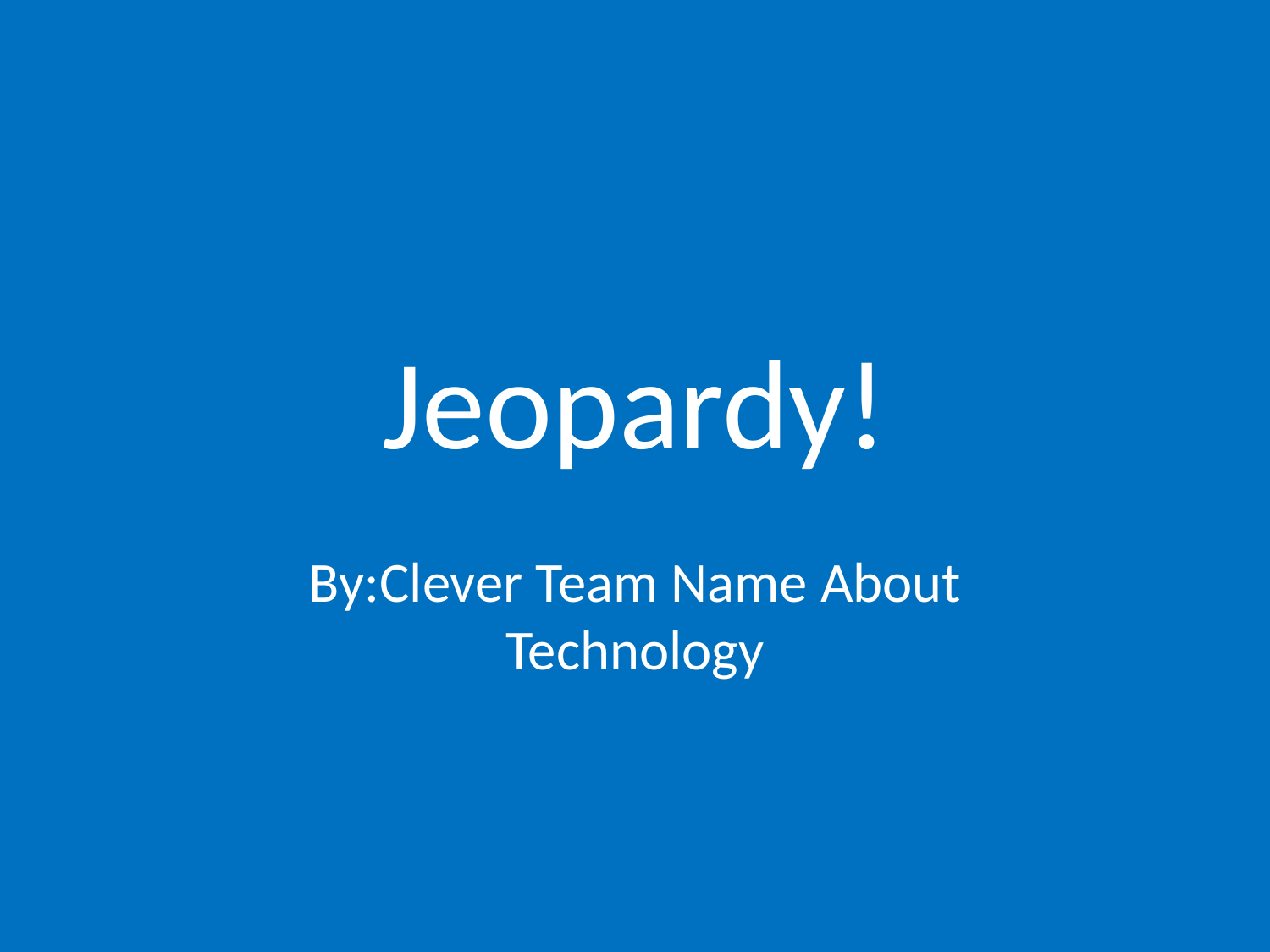

# Jeopardy!
By:Clever Team Name About Technology